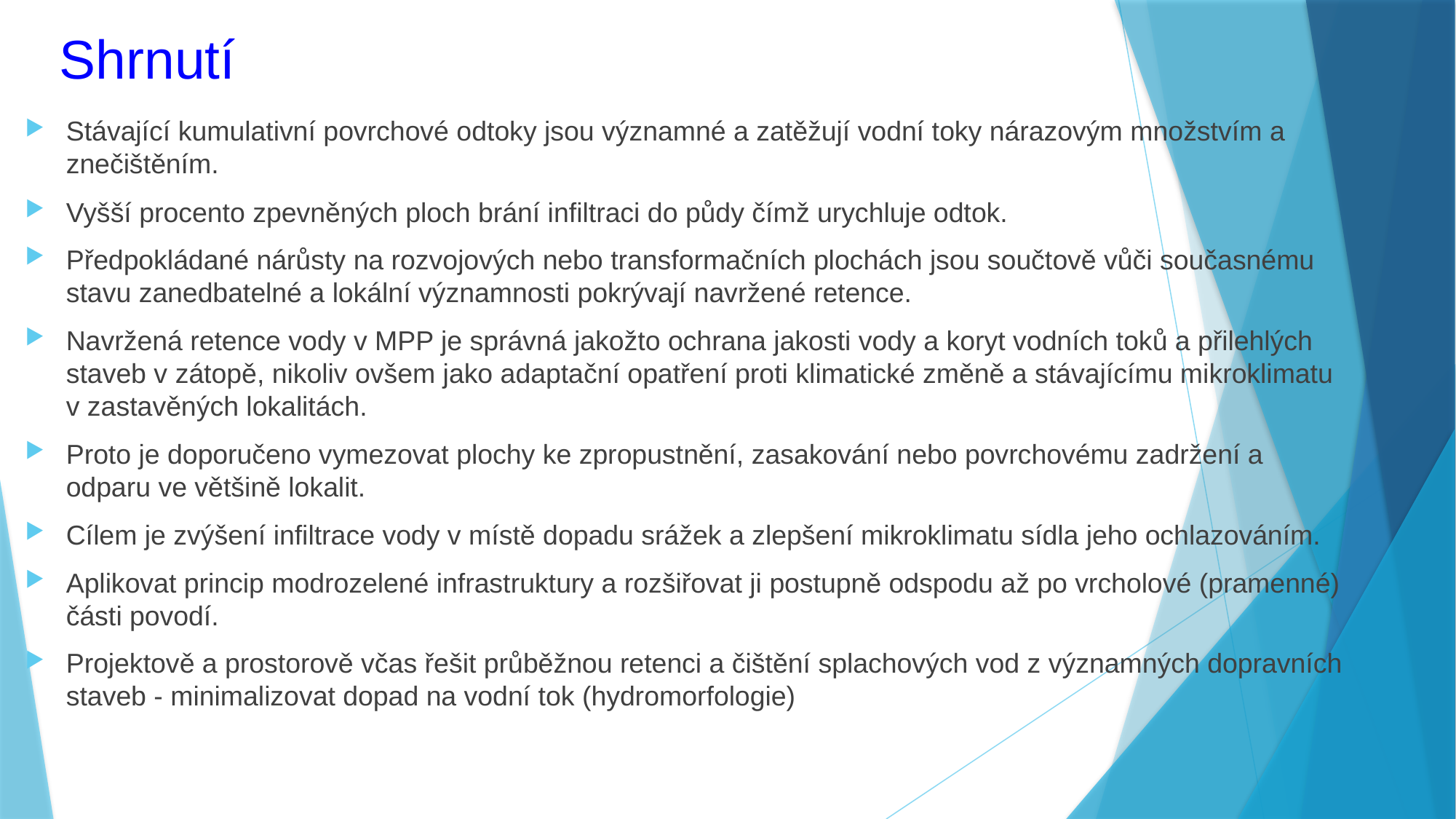

# Shrnutí
Stávající kumulativní povrchové odtoky jsou významné a zatěžují vodní toky nárazovým množstvím a znečištěním.
Vyšší procento zpevněných ploch brání infiltraci do půdy čímž urychluje odtok.
Předpokládané nárůsty na rozvojových nebo transformačních plochách jsou součtově vůči současnému stavu zanedbatelné a lokální významnosti pokrývají navržené retence.
Navržená retence vody v MPP je správná jakožto ochrana jakosti vody a koryt vodních toků a přilehlých staveb v zátopě, nikoliv ovšem jako adaptační opatření proti klimatické změně a stávajícímu mikroklimatu v zastavěných lokalitách.
Proto je doporučeno vymezovat plochy ke zpropustnění, zasakování nebo povrchovému zadržení a odparu ve většině lokalit.
Cílem je zvýšení infiltrace vody v místě dopadu srážek a zlepšení mikroklimatu sídla jeho ochlazováním.
Aplikovat princip modrozelené infrastruktury a rozšiřovat ji postupně odspodu až po vrcholové (pramenné) části povodí.
Projektově a prostorově včas řešit průběžnou retenci a čištění splachových vod z významných dopravních staveb - minimalizovat dopad na vodní tok (hydromorfologie)